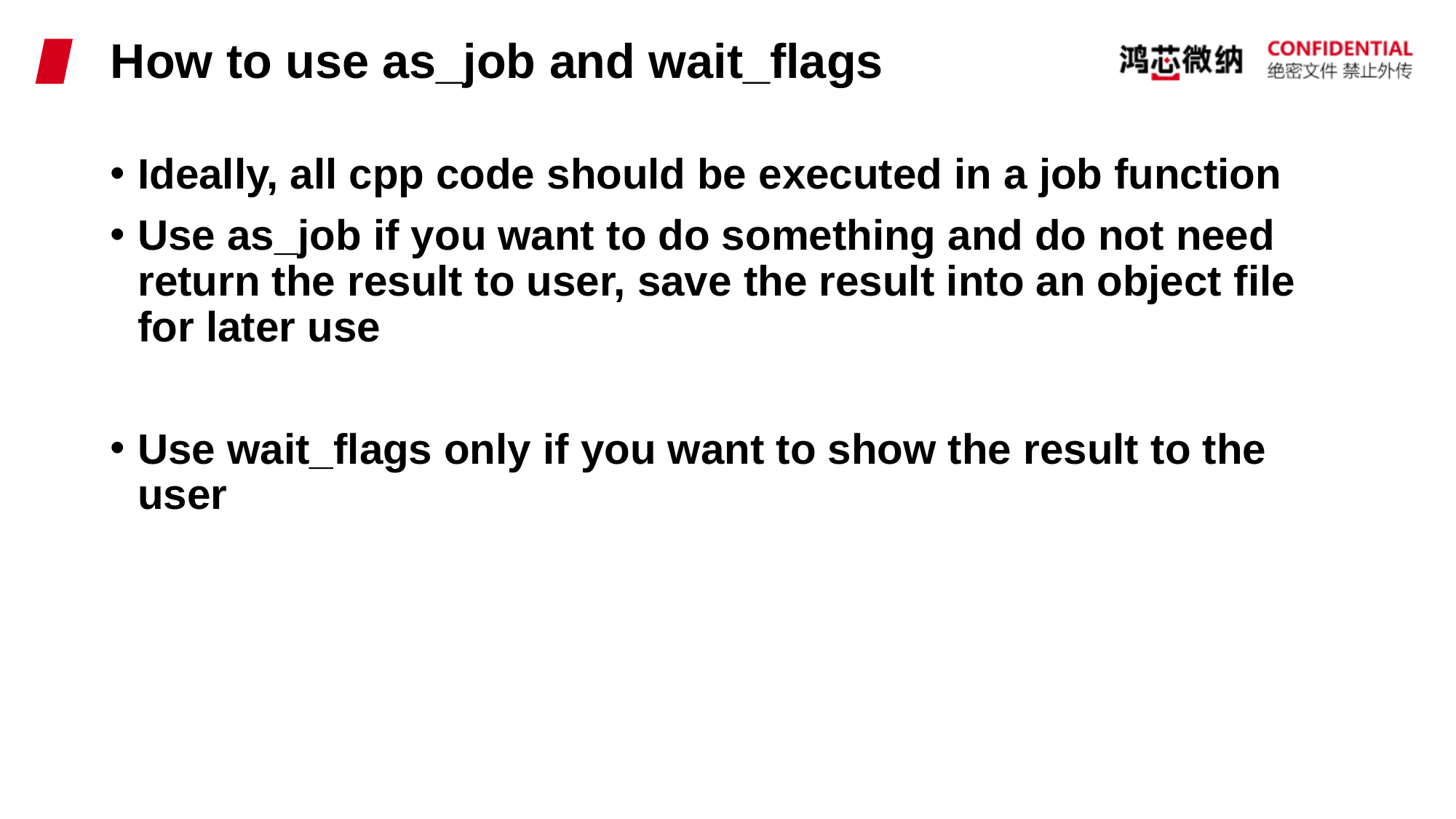

# How to use as_job and wait_flags
Ideally, all cpp code should be executed in a job function
Use as_job if you want to do something and do not need return the result to user, save the result into an object file for later use

Use wait_flags only if you want to show the result to the user